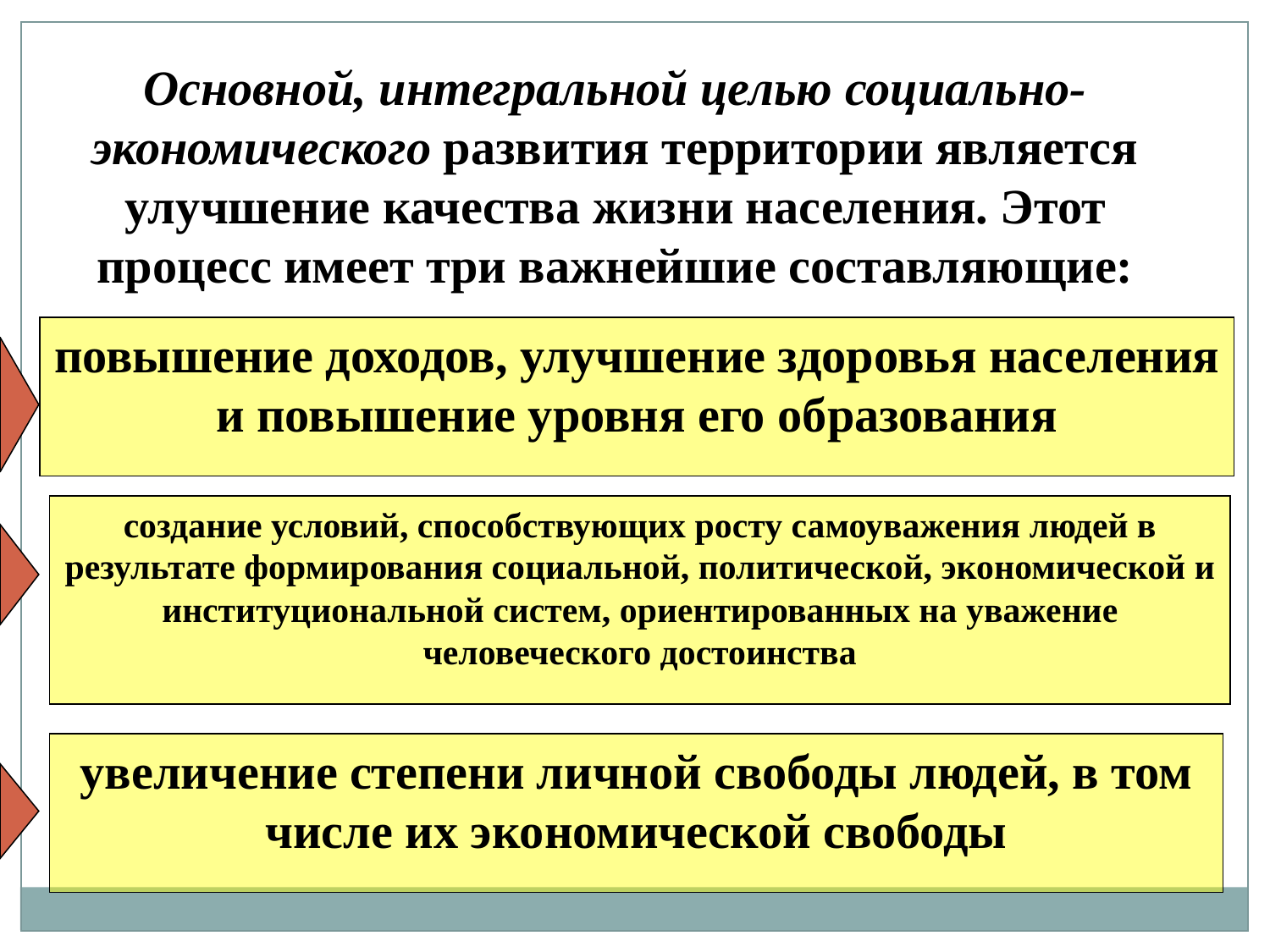

Основной, интегральной целью социально-экономического развития территории является улучшение качества жизни населения. Этот процесс имеет три важнейшие составляющие:
повышение доходов, улучшение здоровья населения и повышение уровня его образования

создание условий, способствующих росту самоуважения лю­дей в результате формирования социальной, политической, эко­номической и институциональной систем, ориентированных на уважение человеческого достоинства

увеличение степени личной свободы людей, в том числе их экономической свободы